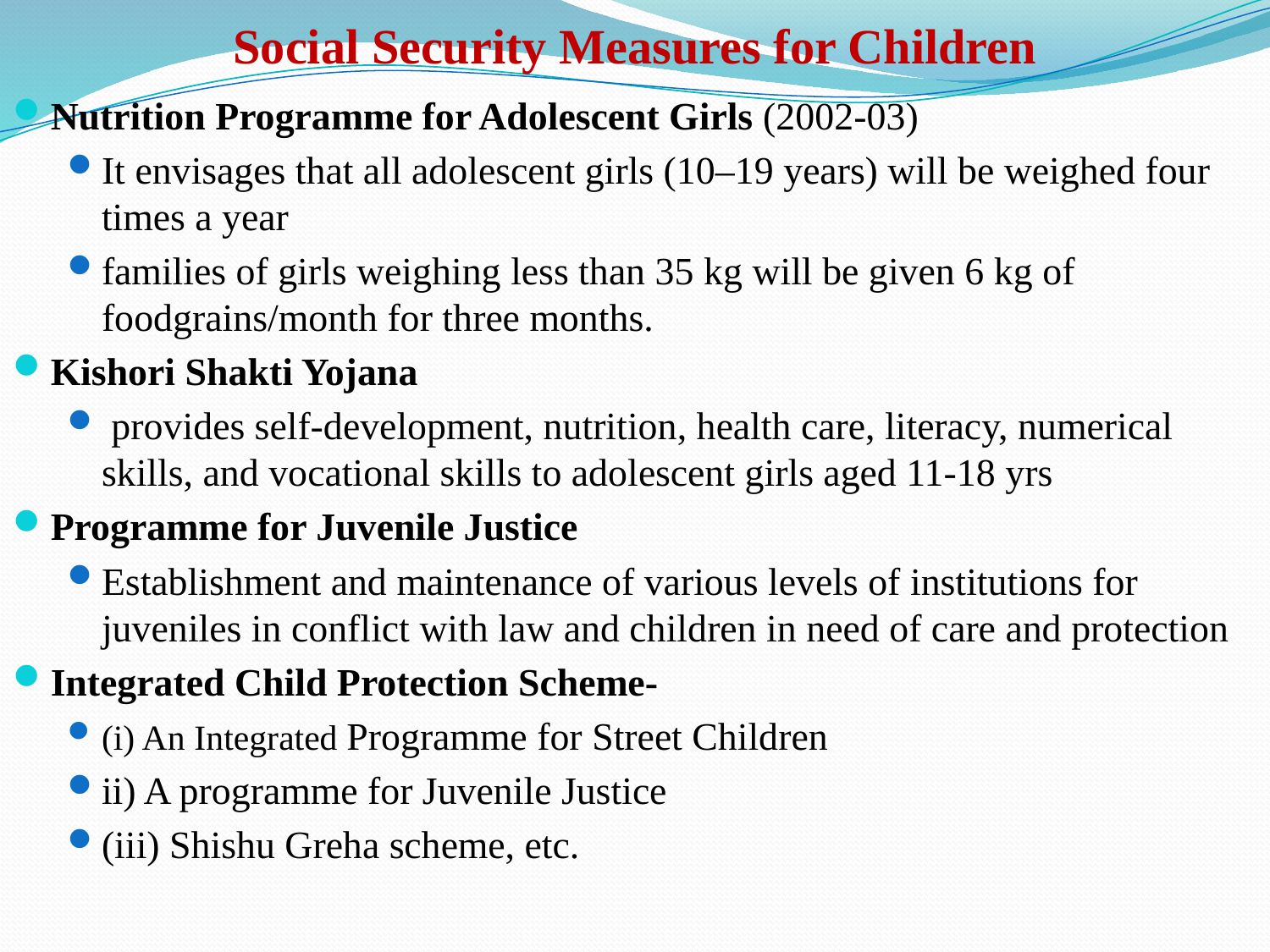

# Social Security Measures for Children
Nutrition Programme for Adolescent Girls (2002-03)
It envisages that all adolescent girls (10–19 years) will be weighed four times a year
families of girls weighing less than 35 kg will be given 6 kg of foodgrains/month for three months.
Kishori Shakti Yojana
 provides self-development, nutrition, health care, literacy, numerical skills, and vocational skills to adolescent girls aged 11-18 yrs
Programme for Juvenile Justice
Establishment and maintenance of various levels of institutions for juveniles in conflict with law and children in need of care and protection
Integrated Child Protection Scheme-
(i) An Integrated Programme for Street Children
ii) A programme for Juvenile Justice
(iii) Shishu Greha scheme, etc.